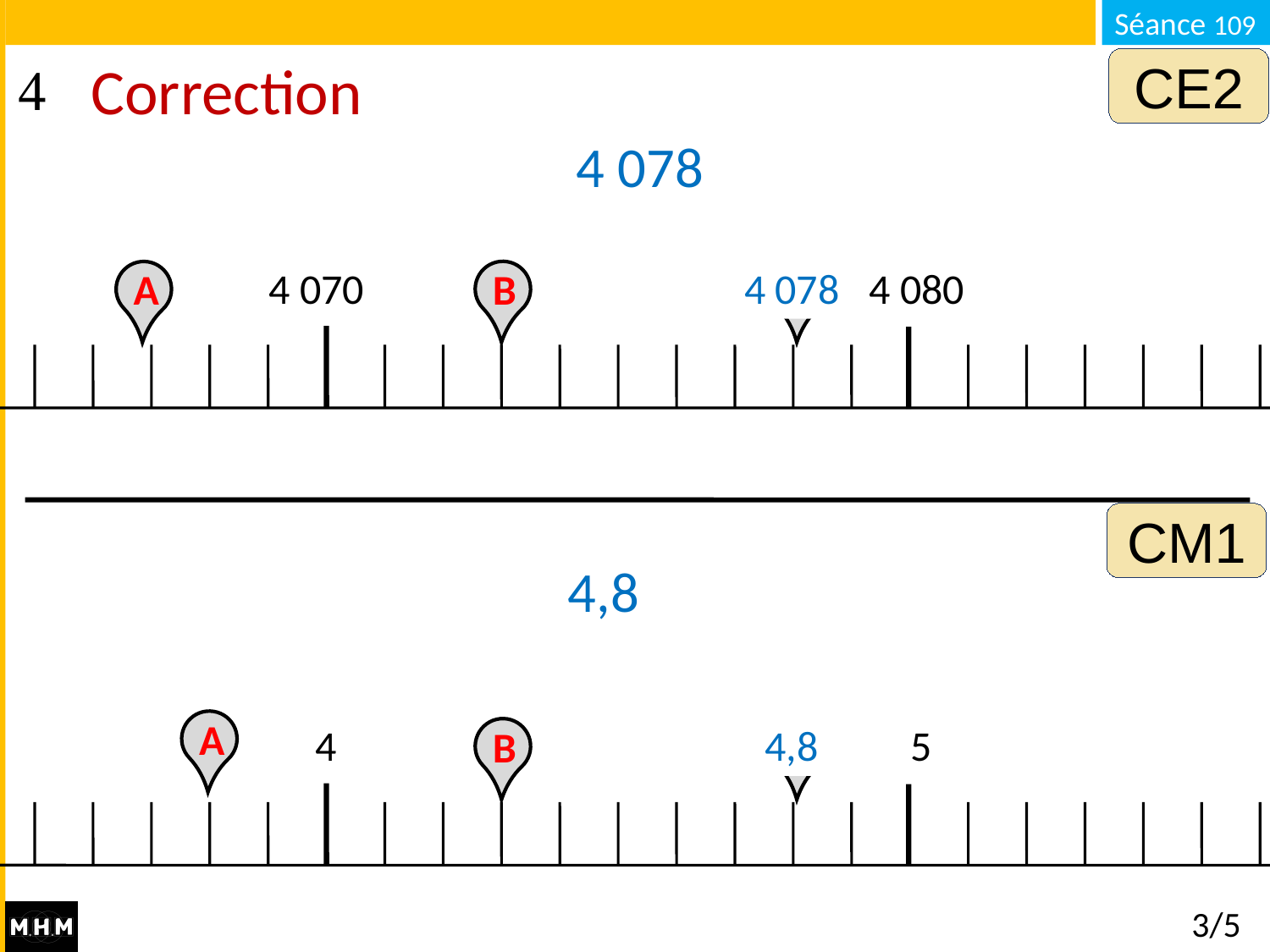

# Correction
CE2
4 078
4 070
4 078
4 080
B
C
A

CM1
4,8
A

4
4,8
5
B
C

3/5